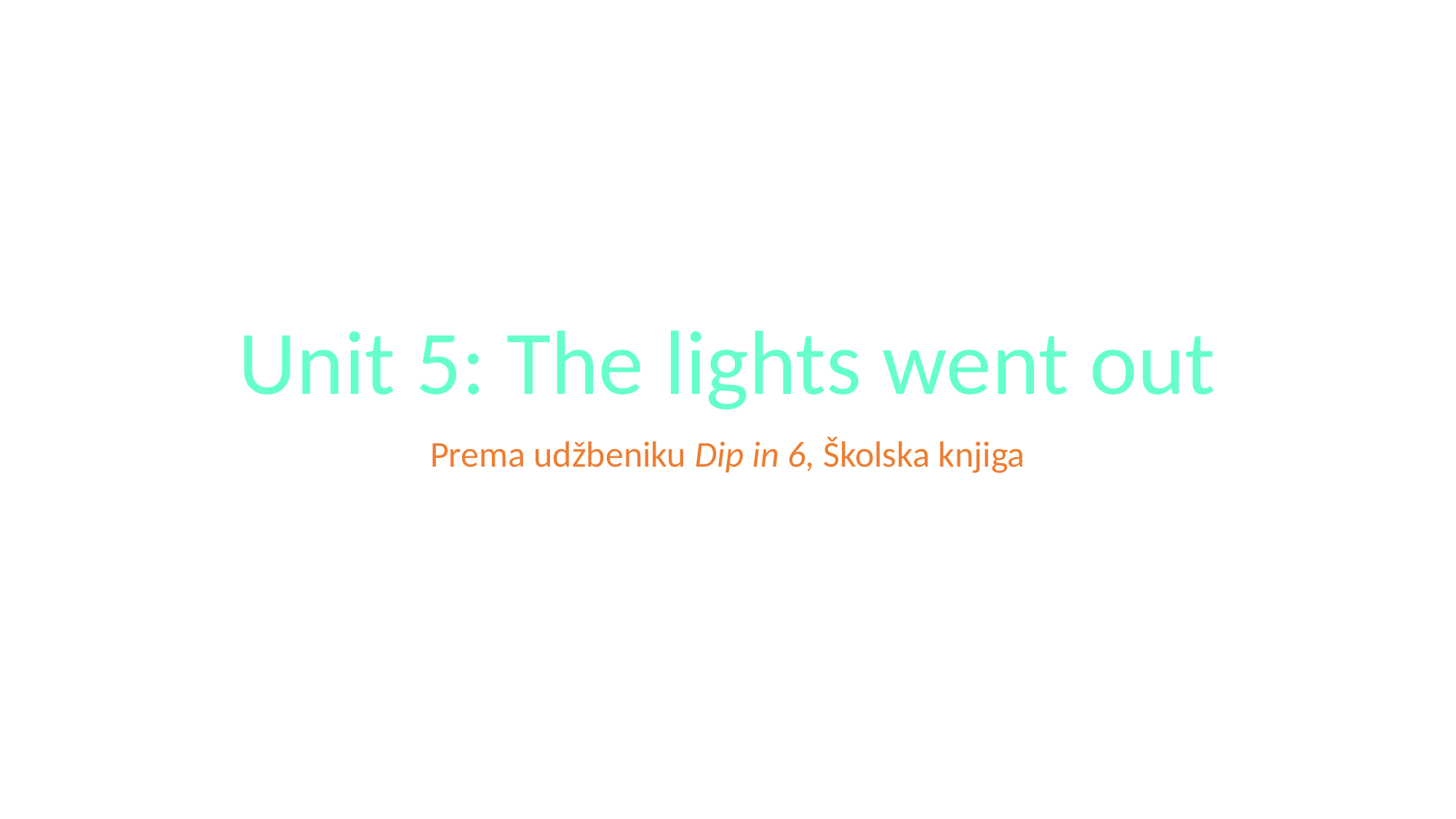

# Unit 5: The lights went out
Prema udžbeniku Dip in 6, Školska knjiga